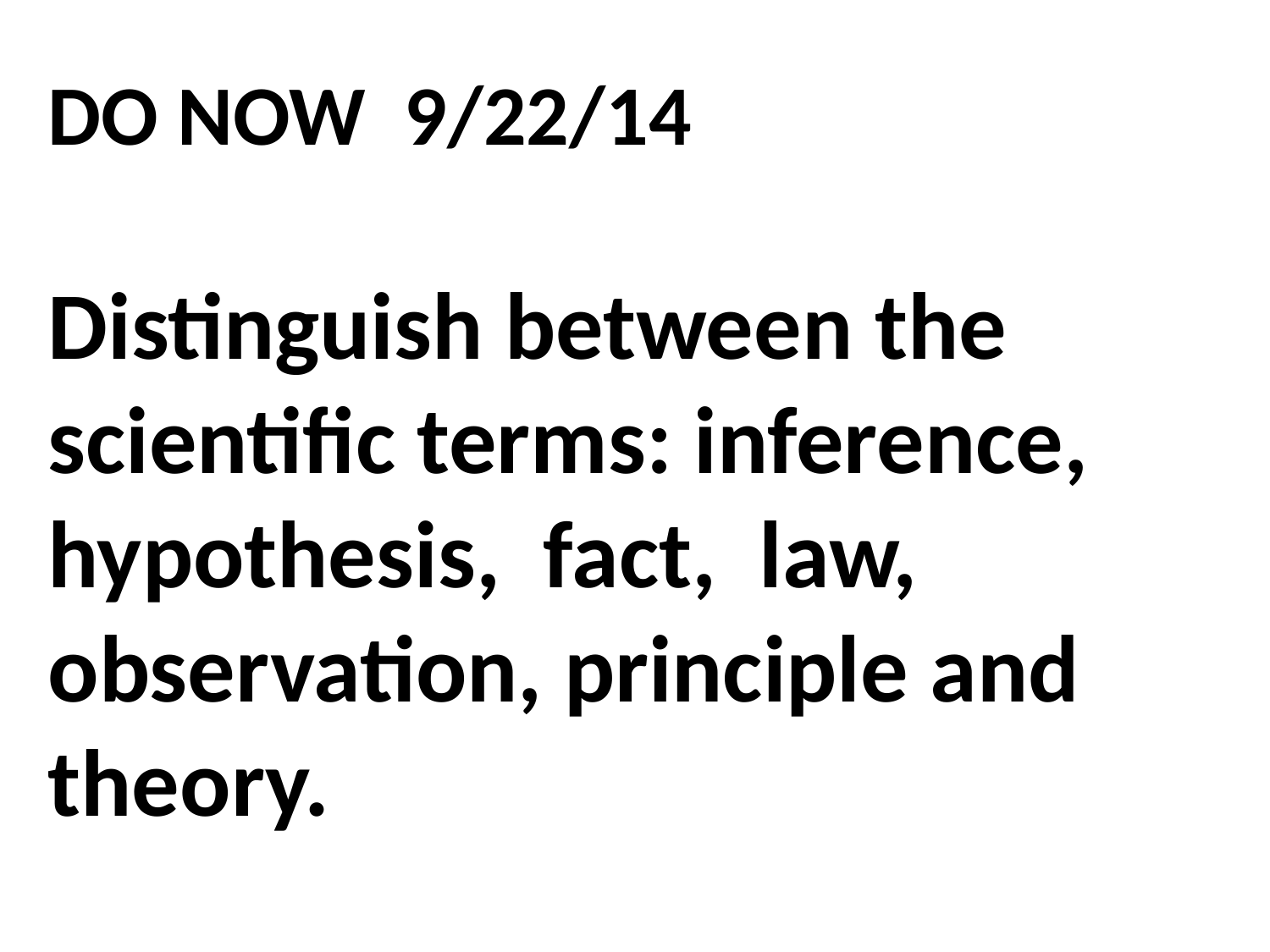

DO NOW  9/22/14

Distinguish between the scientific terms: inference,  hypothesis,  fact,  law,  observation, principle and theory.